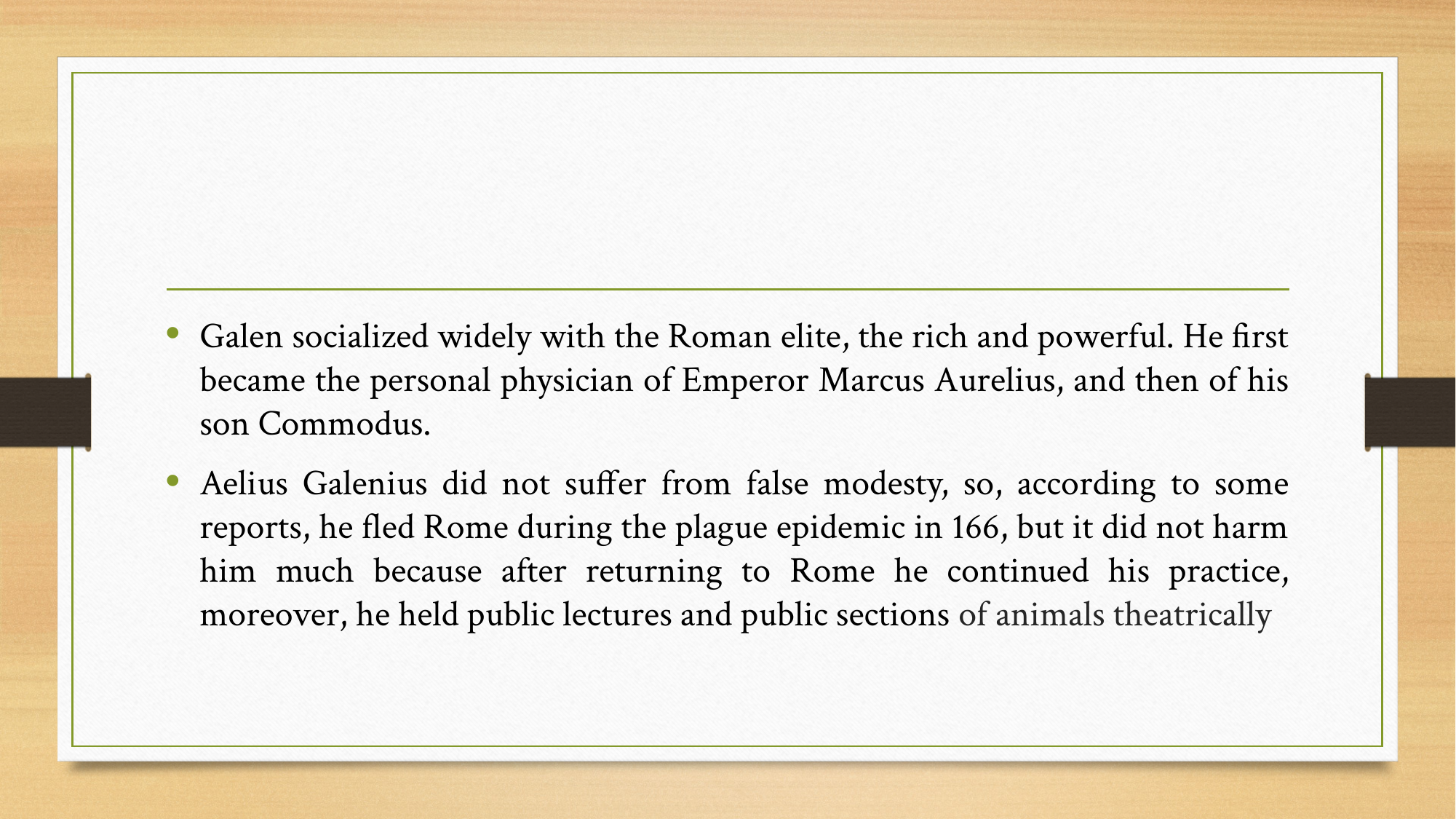

Galen socialized widely with the Roman elite, the rich and powerful. He first became the personal physician of Emperor Marcus Aurelius, and then of his son Commodus.
Aelius Galenius did not suffer from false modesty, so, according to some reports, he fled Rome during the plague epidemic in 166, but it did not harm him much because after returning to Rome he continued his practice, moreover, he held public lectures and public sections of animals theatrically